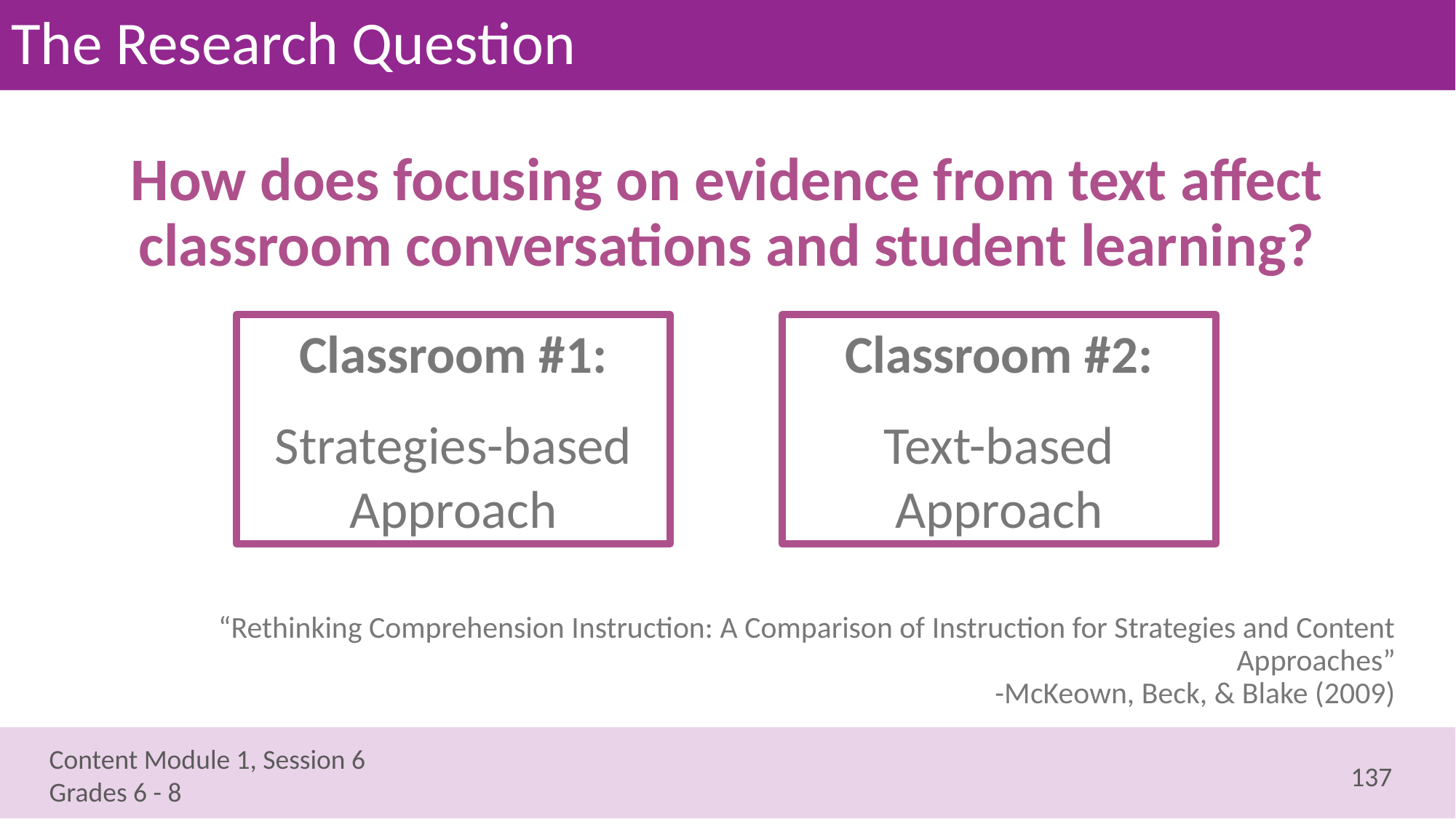

# The Research Question
How does focusing on evidence from text affect classroom conversations and student learning?

“Rethinking Comprehension Instruction: A Comparison of Instruction for Strategies and Content Approaches”
-McKeown, Beck, & Blake (2009)
Classroom #1:

Strategies-based
Approach
Classroom #2:

Text-based
Approach
137